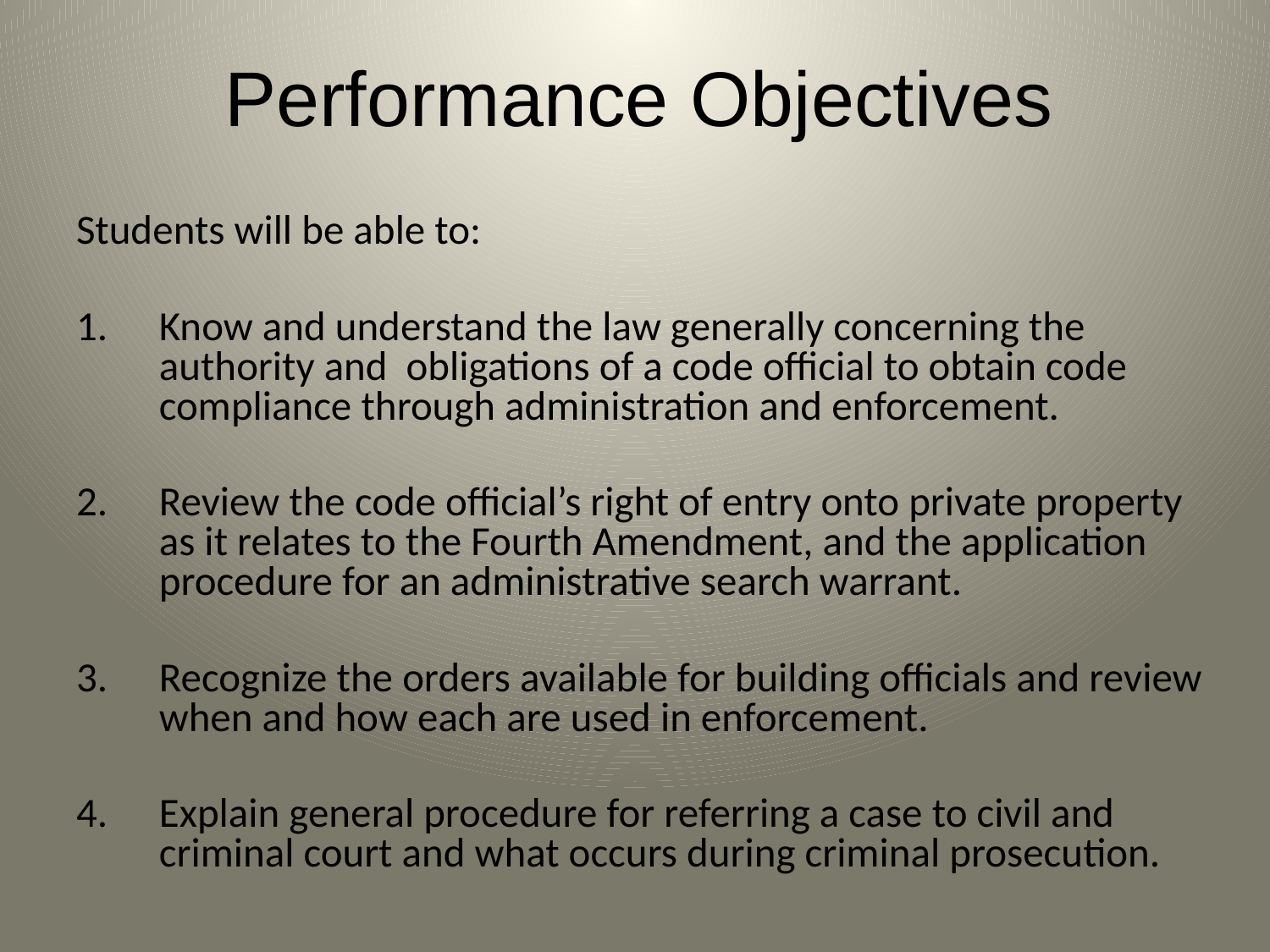

# Performance Objectives

Students will be able to:

Know and understand the law generally concerning the authority and  obligations of a code official to obtain code compliance through administration and enforcement.

Review the code official’s right of entry onto private property as it relates to the Fourth Amendment, and the application procedure for an administrative search warrant.

Recognize the orders available for building officials and review when and how each are used in enforcement.

Explain general procedure for referring a case to civil and criminal court and what occurs during criminal prosecution.